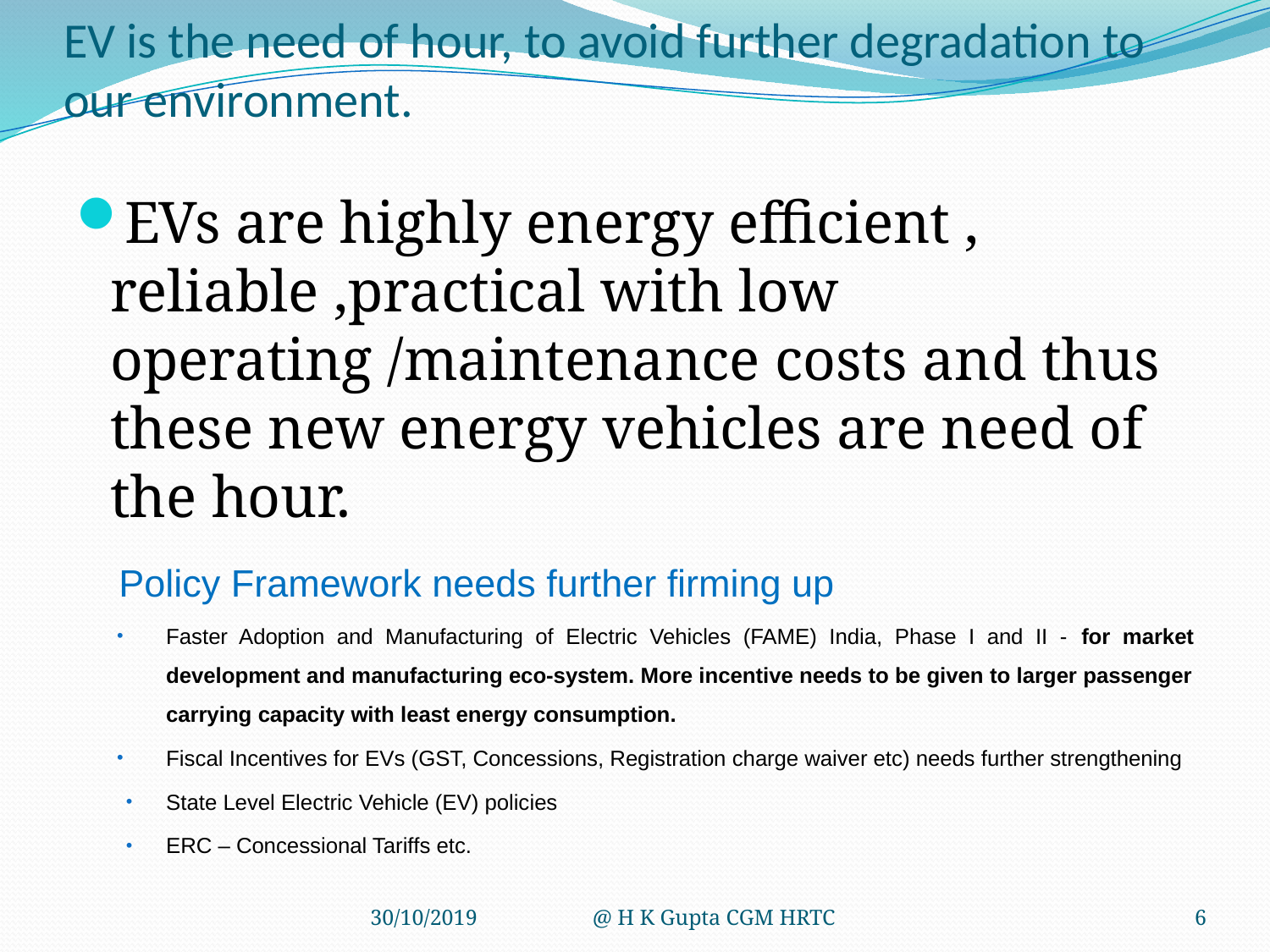

# EV is the need of hour, to avoid further degradation to our environment.
EVs are highly energy efficient , reliable ,practical with low operating /maintenance costs and thus these new energy vehicles are need of the hour.
       Policy Framework needs further firming up
Faster Adoption and Manufacturing of Electric Vehicles (FAME) India, Phase I and II - for market development and manufacturing eco-system. More incentive needs to be given to larger passenger carrying capacity with least energy consumption.
Fiscal Incentives for EVs (GST, Concessions, Registration charge waiver etc) needs further strengthening
State Level Electric Vehicle (EV) policies
ERC – Concessional Tariffs etc.

30/10/2019                     @ H K Gupta CGM HRTC
6